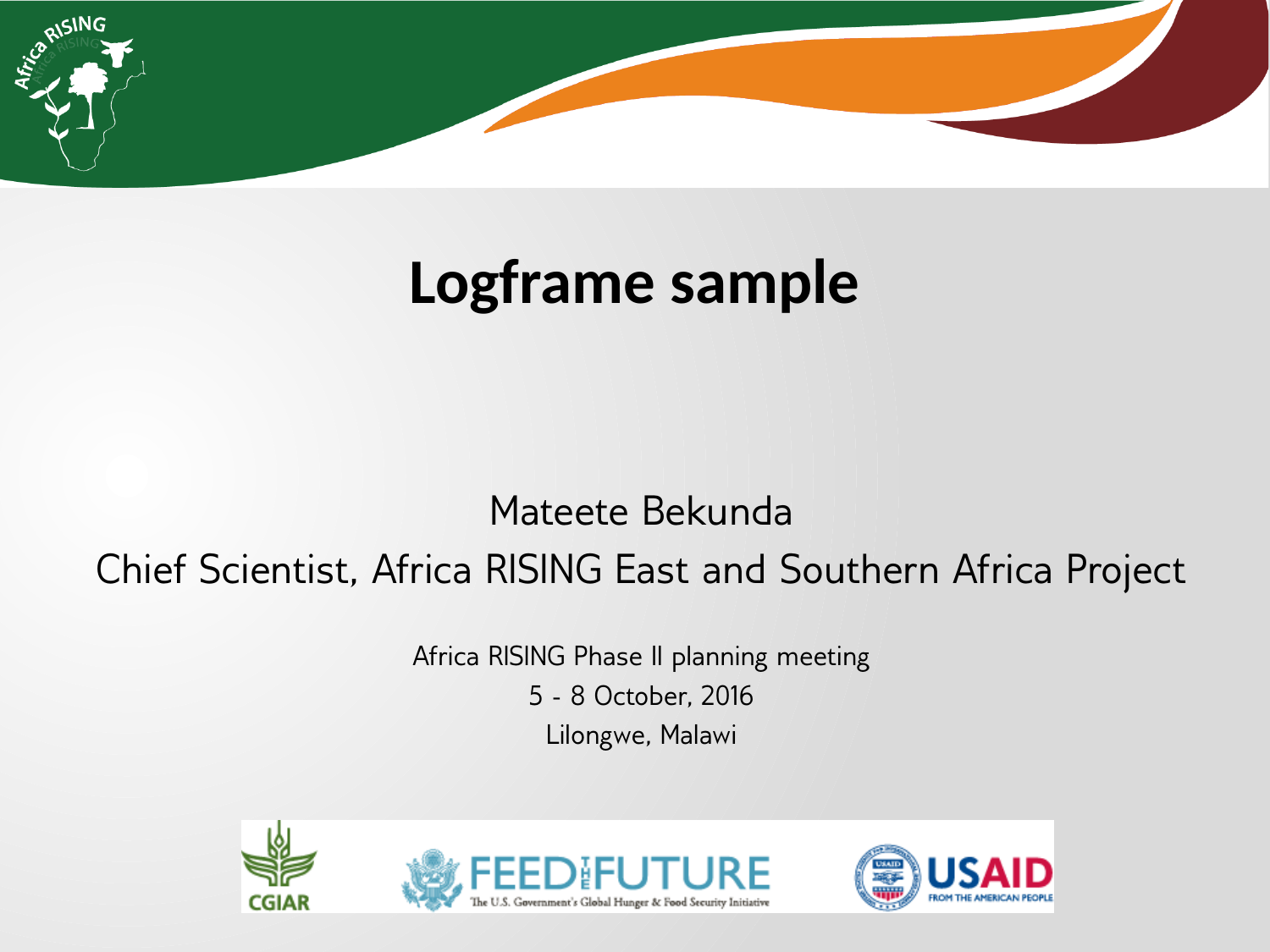

Logframe sample
Mateete Bekunda
Chief Scientist, Africa RISING East and Southern Africa Project

Africa RISING Phase II planning meeting
5 - 8 October, 2016
Lilongwe, Malawi